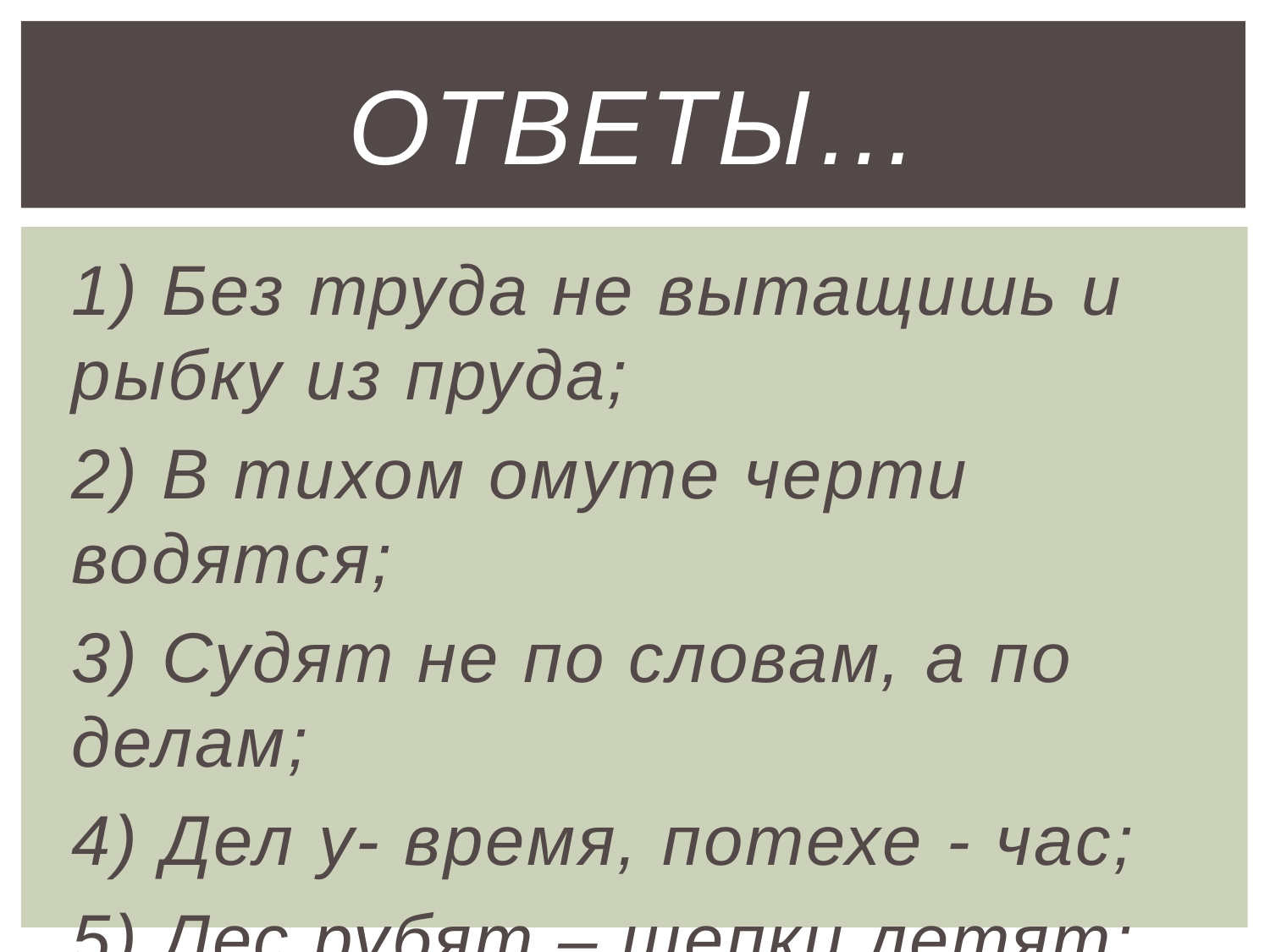

# ОТВЕТЫ…
1) Без труда не вытащишь и рыбку из пруда;
2) В тихом омуте черти водятся;
3) Судят не по словам, а по делам;
4) Дел у- время, потехе - час;
5) Лес рубят – щепки летят;